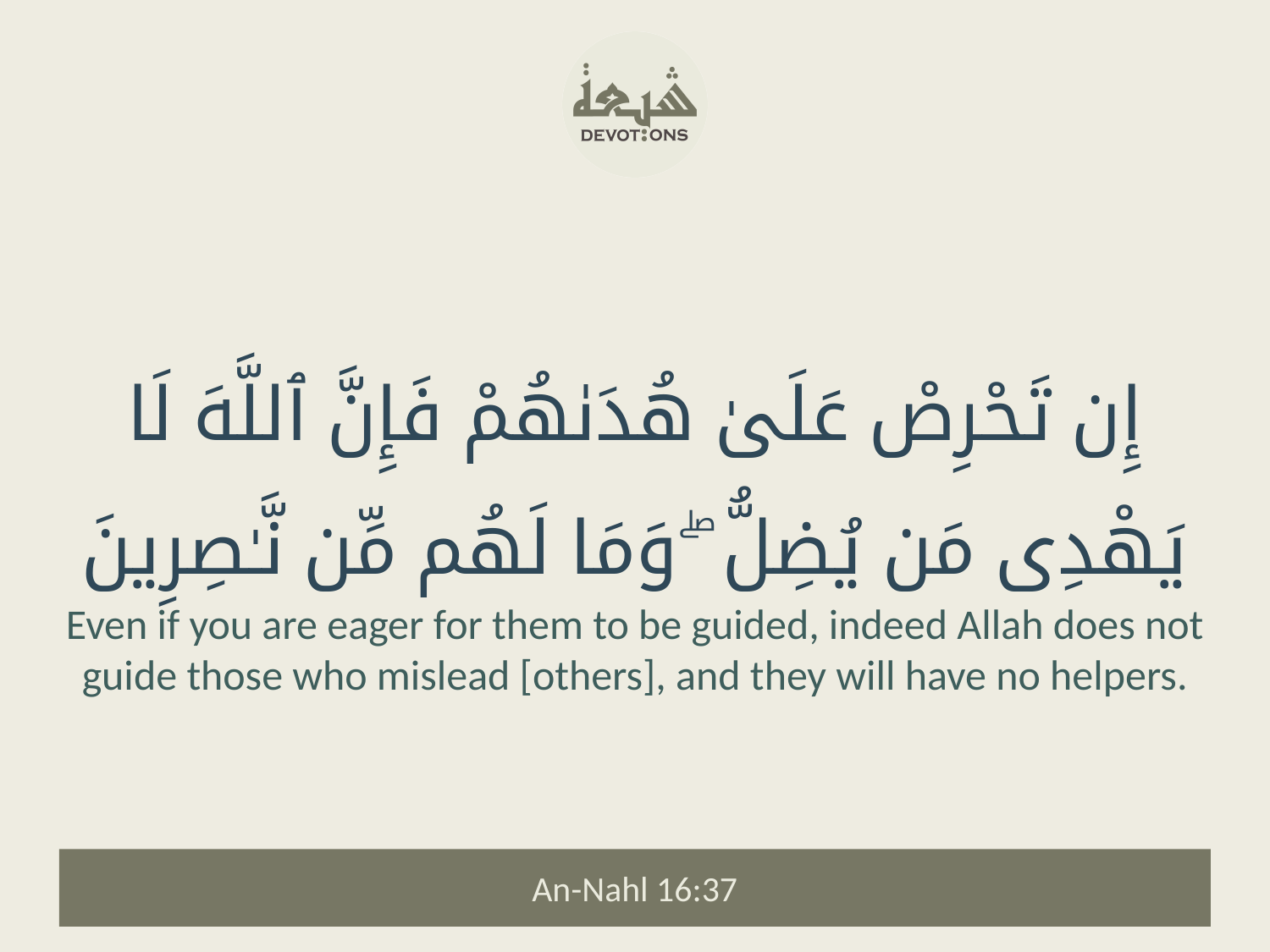

إِن تَحْرِصْ عَلَىٰ هُدَىٰهُمْ فَإِنَّ ٱللَّهَ لَا يَهْدِى مَن يُضِلُّ ۖ وَمَا لَهُم مِّن نَّـٰصِرِينَ
Even if you are eager for them to be guided, indeed Allah does not guide those who mislead [others], and they will have no helpers.
An-Nahl 16:37